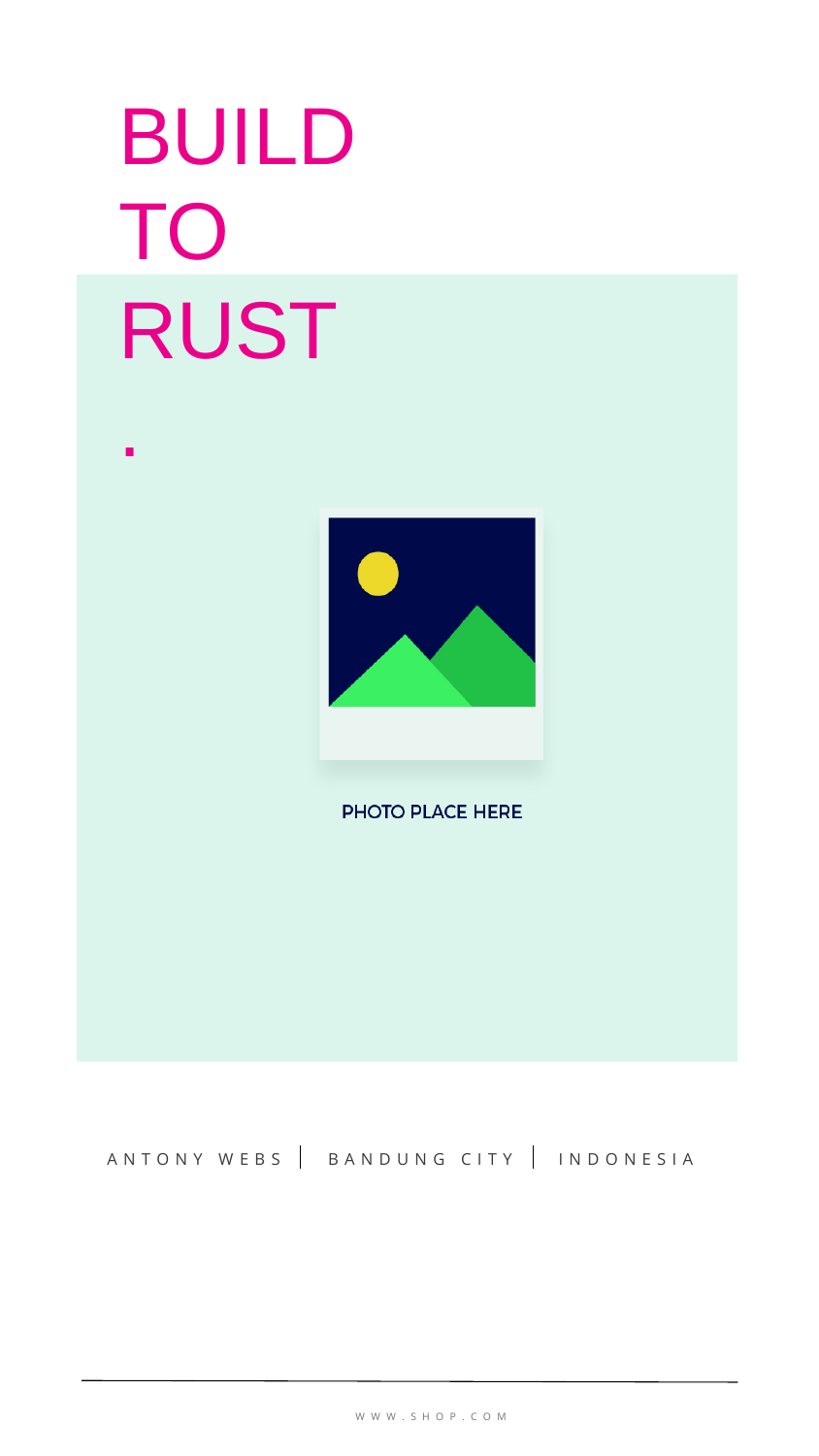

BUILD
TO
RUST.

ANTONY WEBS
BANDUNG CITY
INDONESIA
WWW.SHOP.COM